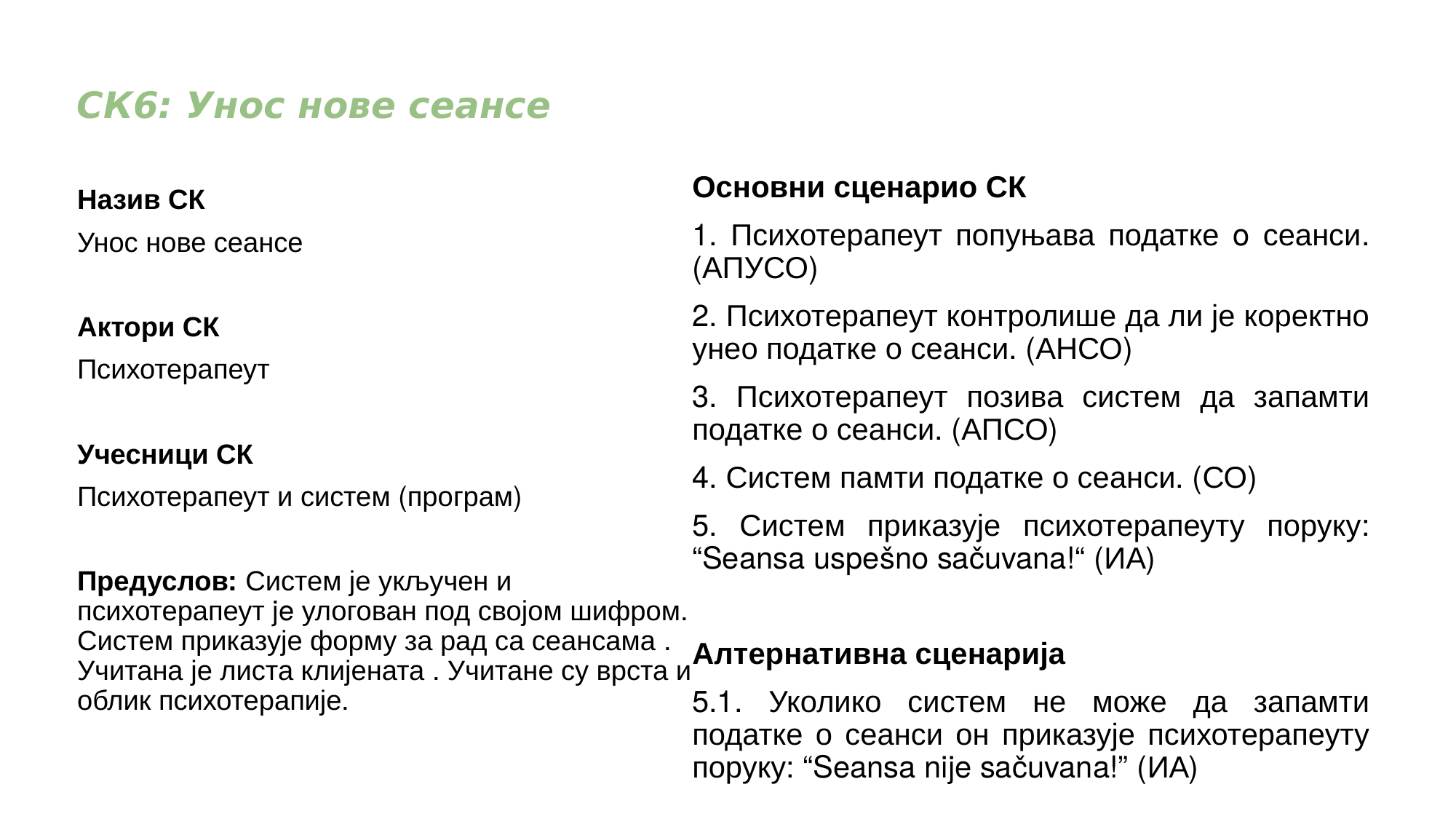

СК6: Унос нове сеансе

Основни сценарио СК
1. Психотерапеут попуњава податке o сеанси. (АПУСО)
2. Психотерапеут контролише да ли је коректно унео податке о сеанси. (АНСО)
3. Психотерапеут позива систем да запамти податке о сеанси. (АПСО)
4. Систем памти податке о сеанси. (СО)
5. Систем приказује психотерапеуту поруку: “Seansa uspešno sačuvana!“ (ИА)

Алтернативна сценарија
5.1. Уколико систем не може да запамти податке о сеанси он приказује психотерапеуту поруку: “Seansa nije sačuvana!” (ИА)

Назив СК
Унос нове сеансе

Актори СК
Психотерапеут

Учесници СК
Психотерапеут и систем (програм)

Предуслов: Систем је укључен и психотерапеут je улогован под својом шифром. Систем приказује форму за рад са сеансама . Учитана је листа клијената . Учитане су врста и облик психотерапије.

#